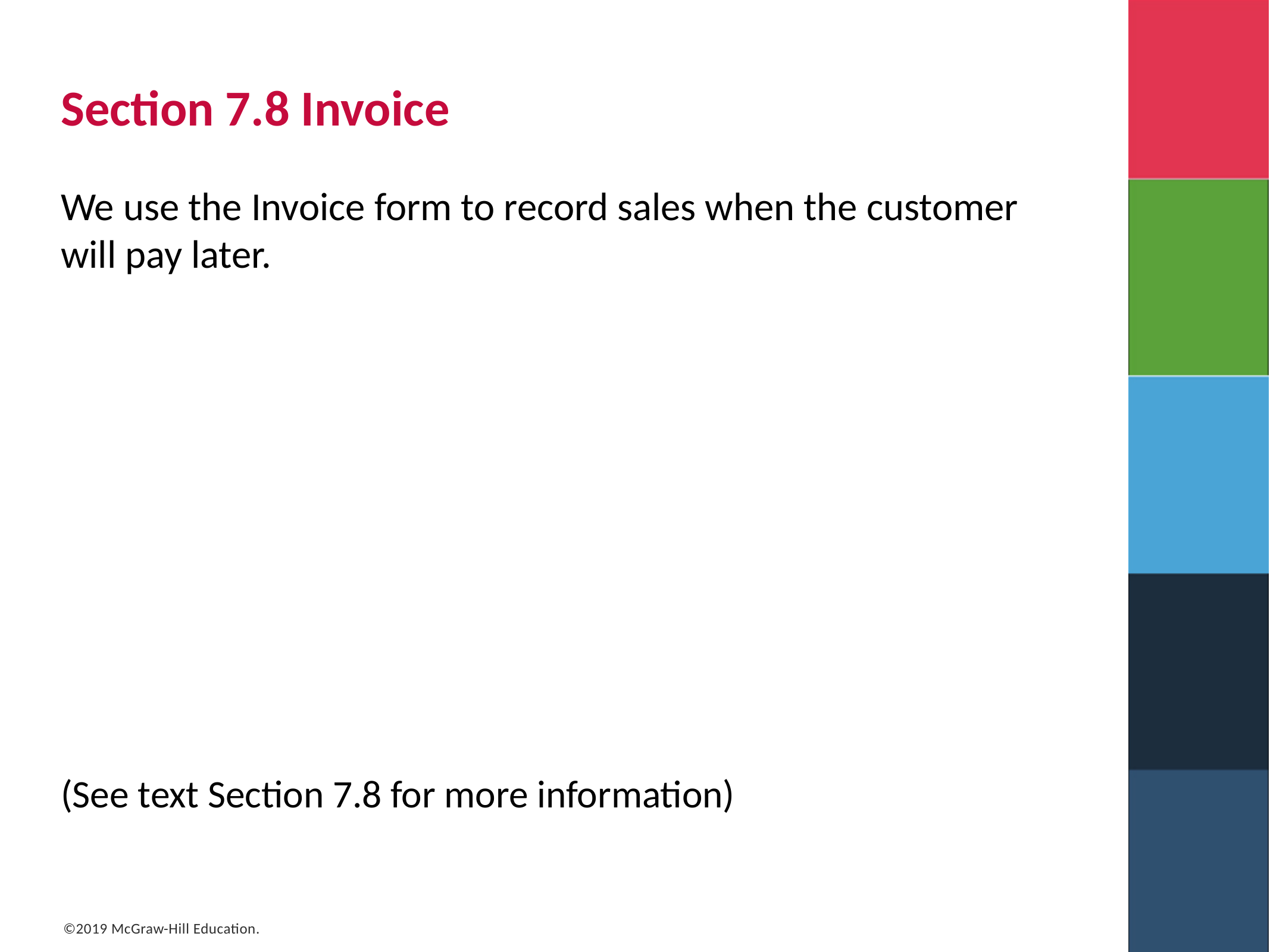

# Section 7.8 Invoice
We use the Invoice form to record sales when the customer will pay later.
(See text Section 7.8 for more information)